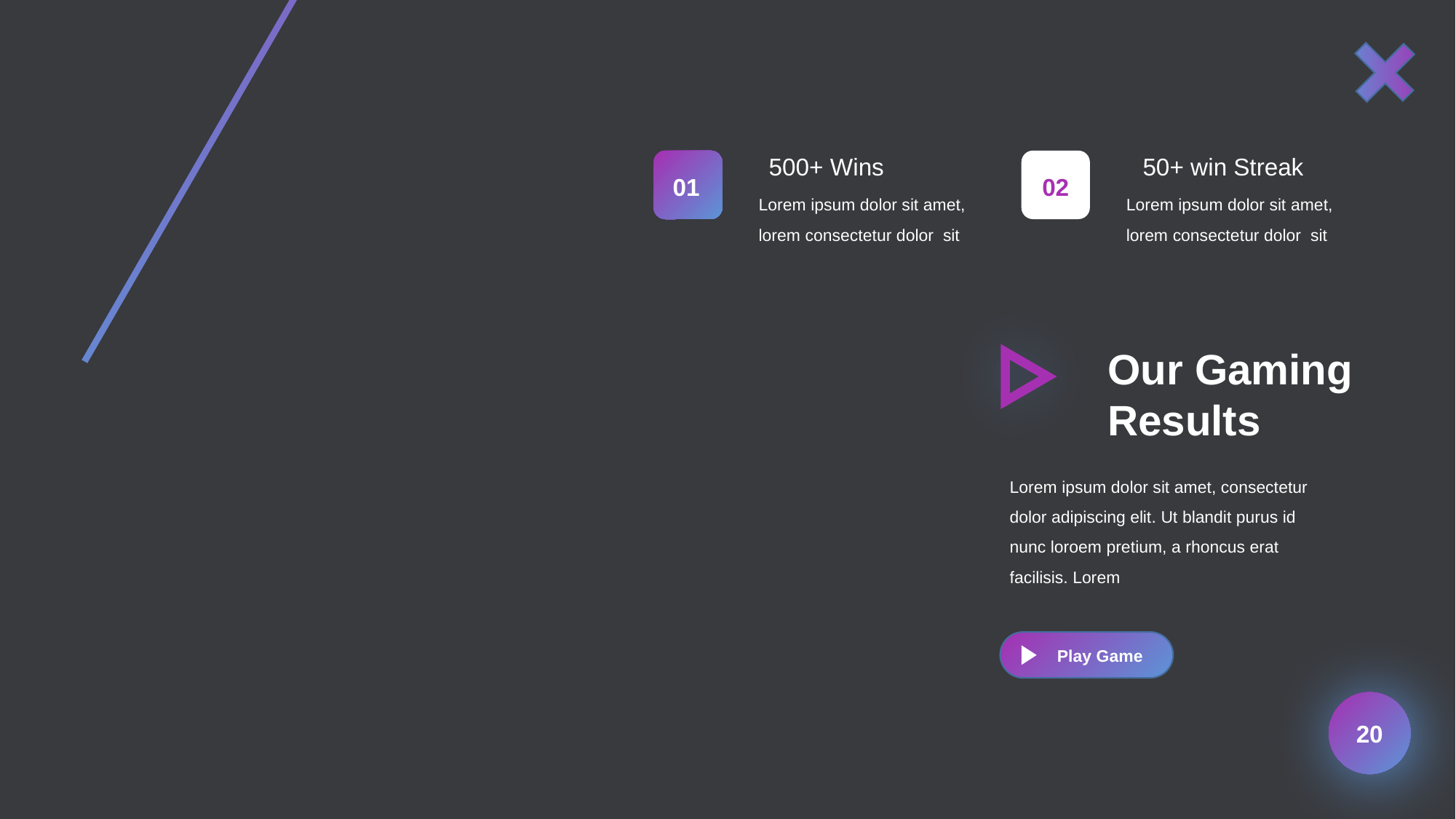

500+ Wins
Lorem ipsum dolor sit amet, lorem consectetur dolor  sit

01
50+ win Streak
Lorem ipsum dolor sit amet, lorem consectetur dolor  sit

02

Our Gaming
Results

Lorem ipsum dolor sit amet, consectetur dolor adipiscing elit. Ut blandit purus id nunc loroem pretium, a rhoncus erat facilisis. Lorem

Play Game